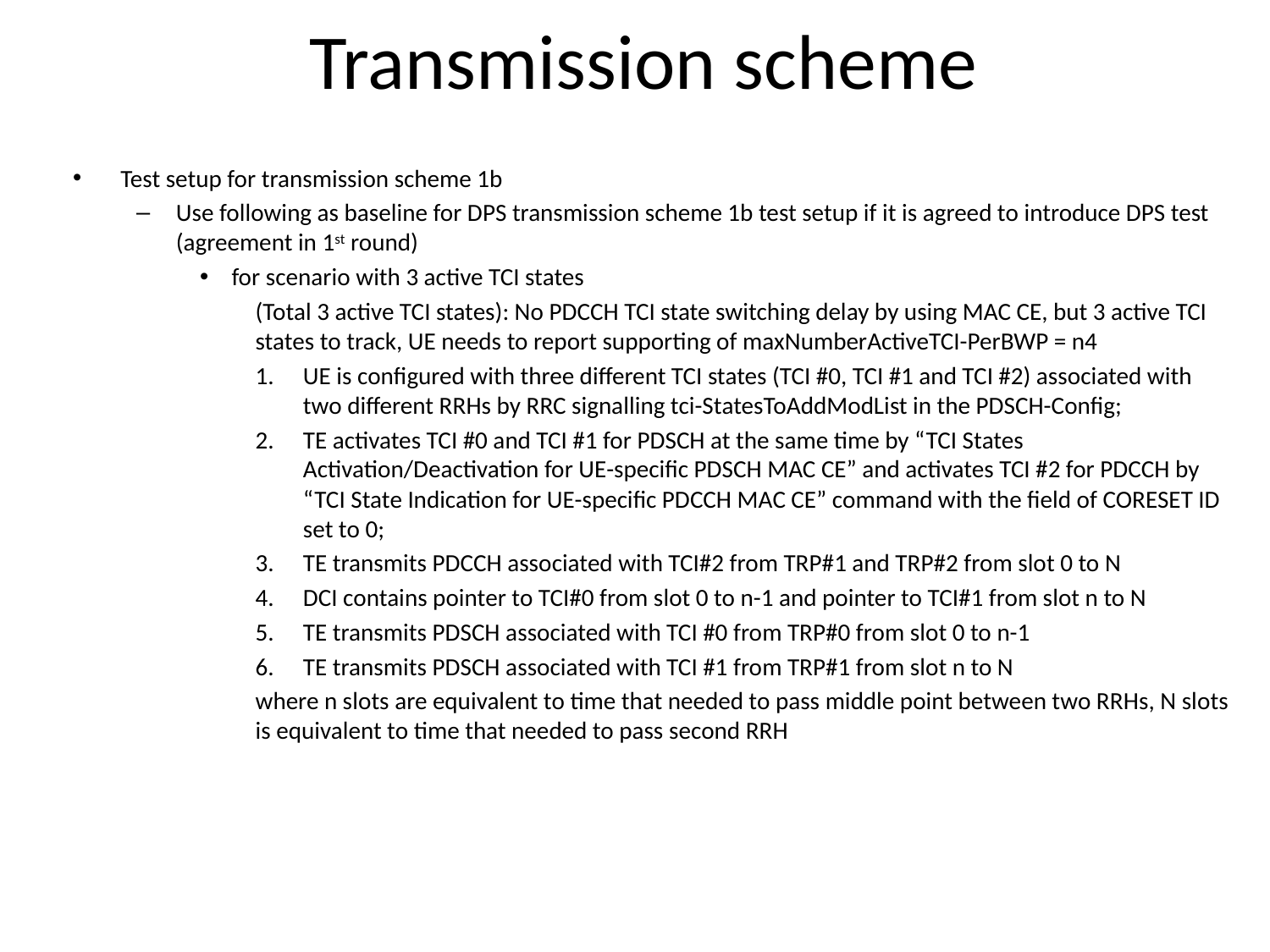

# Transmission scheme
Test setup for transmission scheme 1b
Use following as baseline for DPS transmission scheme 1b test setup if it is agreed to introduce DPS test (agreement in 1st round)
for scenario with 3 active TCI states
(Total 3 active TCI states): No PDCCH TCI state switching delay by using MAC CE, but 3 active TCI states to track, UE needs to report supporting of maxNumberActiveTCI-PerBWP = n4
UE is configured with three different TCI states (TCI #0, TCI #1 and TCI #2) associated with two different RRHs by RRC signalling tci-StatesToAddModList in the PDSCH-Config;
TE activates TCI #0 and TCI #1 for PDSCH at the same time by “TCI States Activation/Deactivation for UE-specific PDSCH MAC CE” and activates TCI #2 for PDCCH by “TCI State Indication for UE-specific PDCCH MAC CE” command with the field of CORESET ID set to 0;
TE transmits PDCCH associated with TCI#2 from TRP#1 and TRP#2 from slot 0 to N
DCI contains pointer to TCI#0 from slot 0 to n-1 and pointer to TCI#1 from slot n to N
TE transmits PDSCH associated with TCI #0 from TRP#0 from slot 0 to n-1
TE transmits PDSCH associated with TCI #1 from TRP#1 from slot n to N
where n slots are equivalent to time that needed to pass middle point between two RRHs, N slots is equivalent to time that needed to pass second RRH